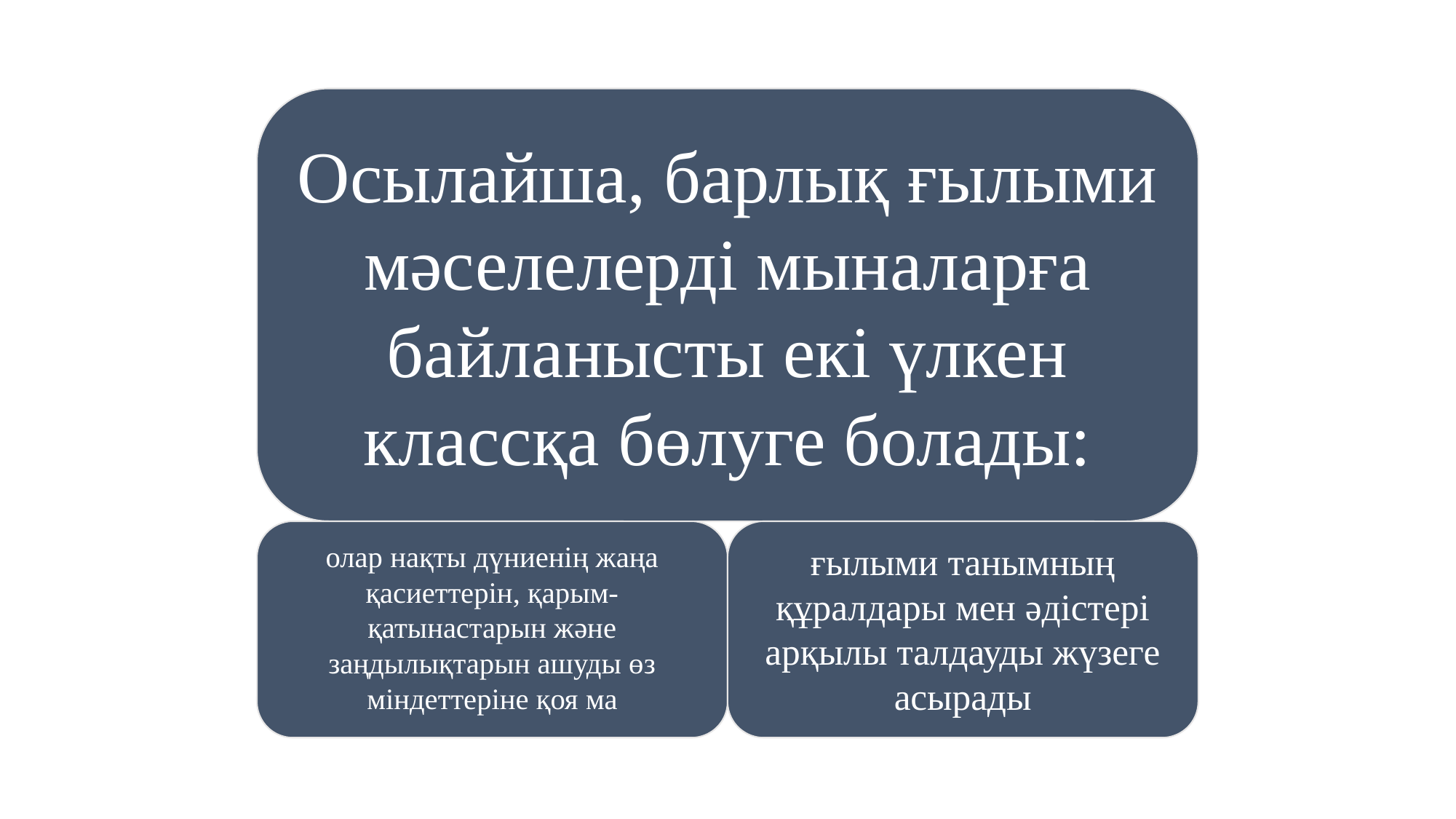

Осылайша, барлық ғылыми мәселелерді мыналарға байланысты екі үлкен классқа бөлуге болады:
олар нақты дүниенің жаңа қасиеттерін, қарым-қатынастарын және заңдылықтарын ашуды өз міндеттеріне қоя ма
ғылыми танымның құралдары мен әдістері арқылы талдауды жүзеге асырады